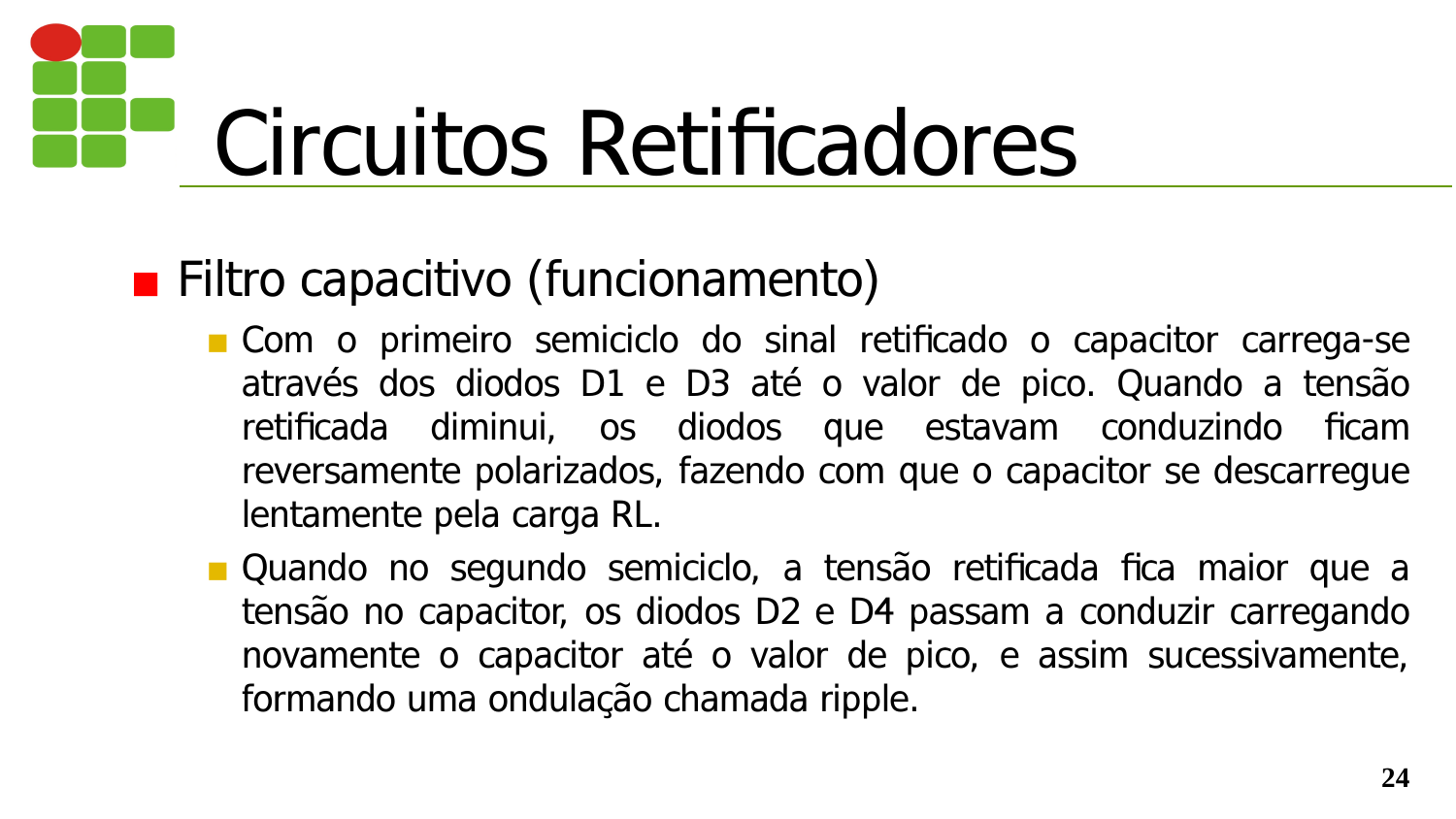

# Circuitos Retificadores
Filtro capacitivo (funcionamento)
Com o primeiro semiciclo do sinal retificado o capacitor carrega-se através dos diodos D1 e D3 até o valor de pico. Quando a tensão retificada diminui, os diodos que estavam conduzindo ficam reversamente polarizados, fazendo com que o capacitor se descarregue lentamente pela carga RL.
Quando no segundo semiciclo, a tensão retificada fica maior que a tensão no capacitor, os diodos D2 e D4 passam a conduzir carregando novamente o capacitor até o valor de pico, e assim sucessivamente, formando uma ondulação chamada ripple.
24